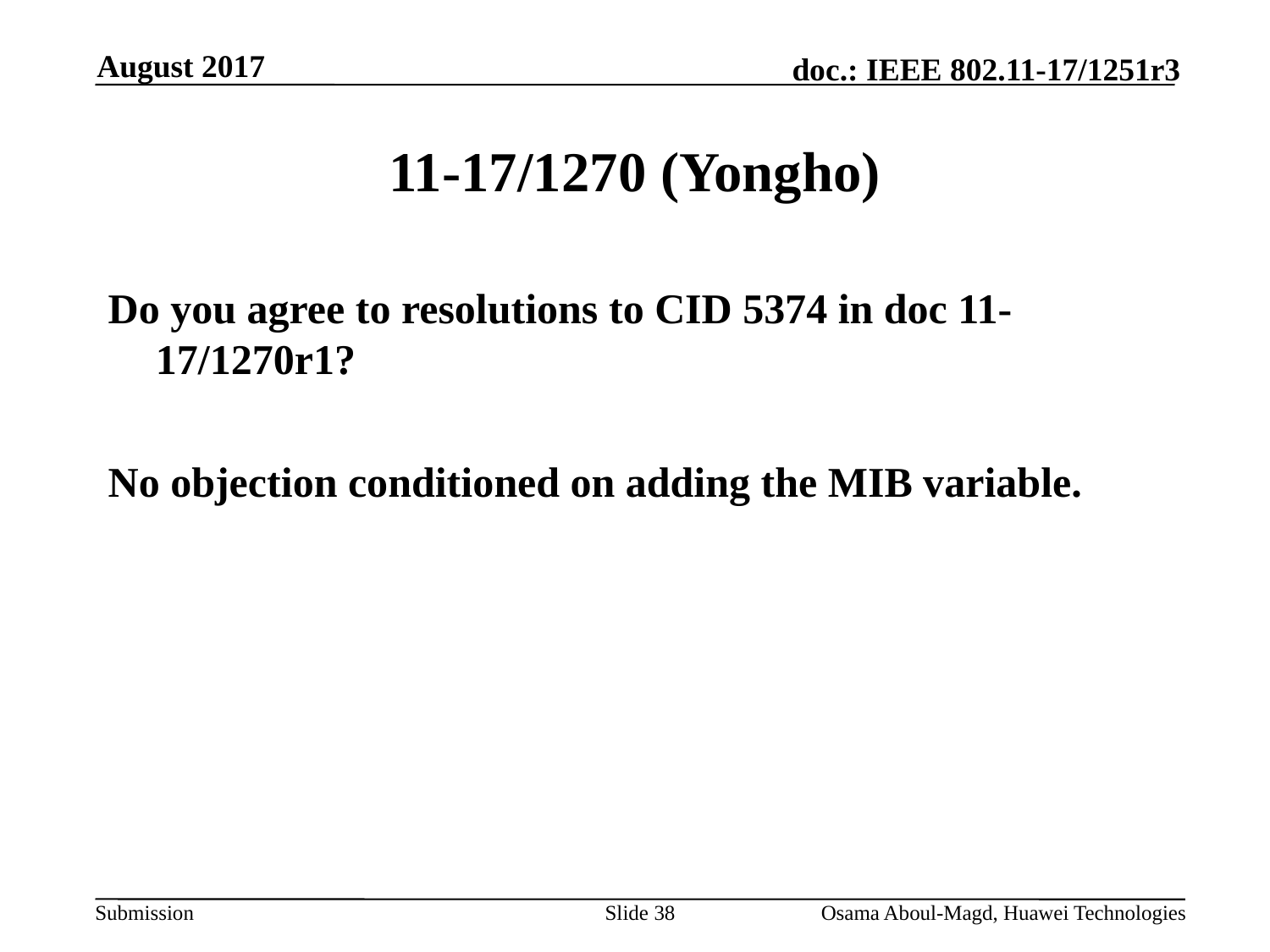

August 2017
# 11-17/1270 (Yongho)
Do you agree to resolutions to CID 5374 in doc 11-17/1270r1?

No objection conditioned on adding the MIB variable.
Slide 38
Osama Aboul-Magd, Huawei Technologies